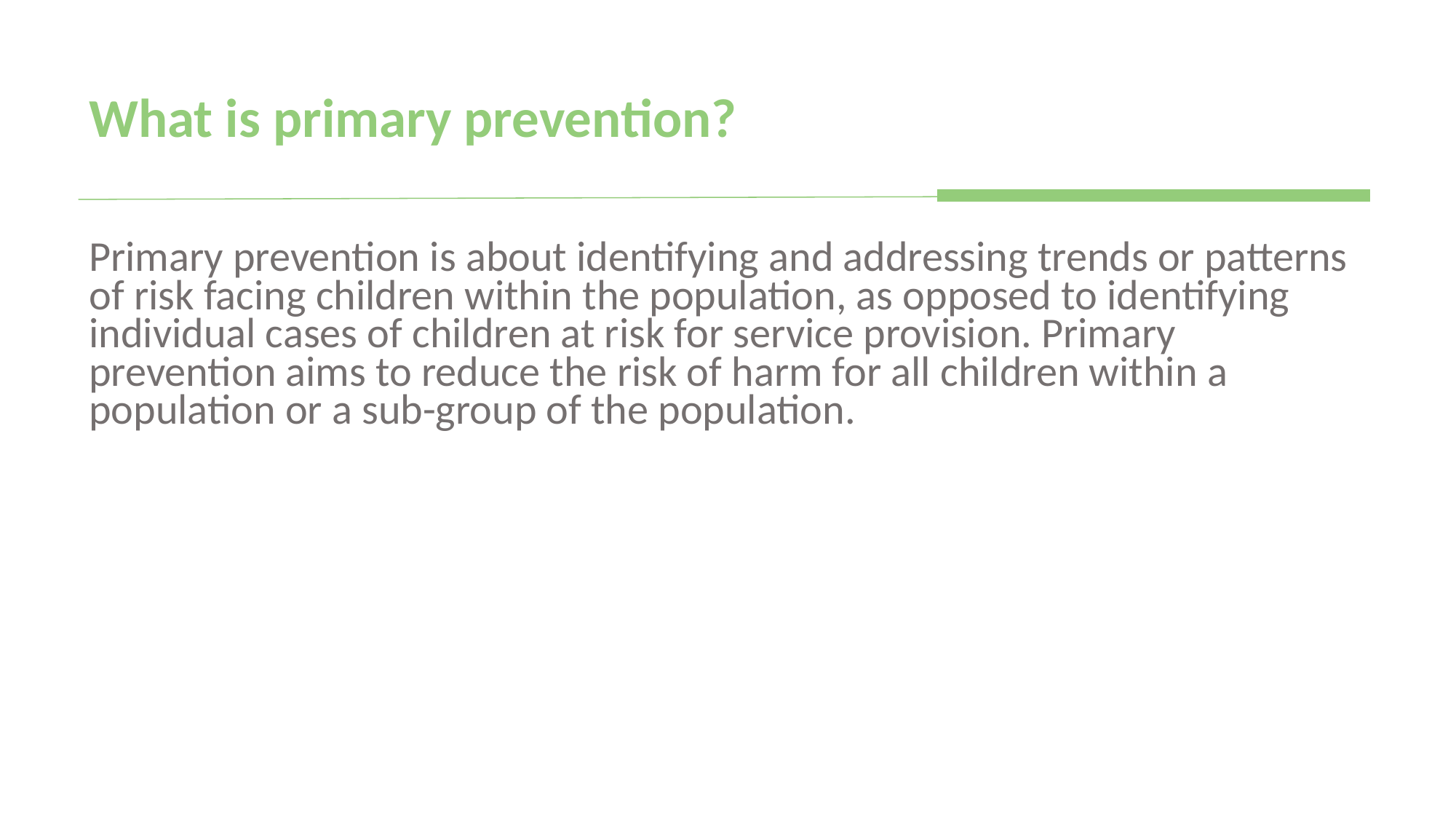

# What is primary prevention?
Primary prevention is about identifying and addressing trends or patterns of risk facing children within the population, as opposed to identifying individual cases of children at risk for service provision. Primary prevention aims to reduce the risk of harm for all children within a population or a sub-group of the population.